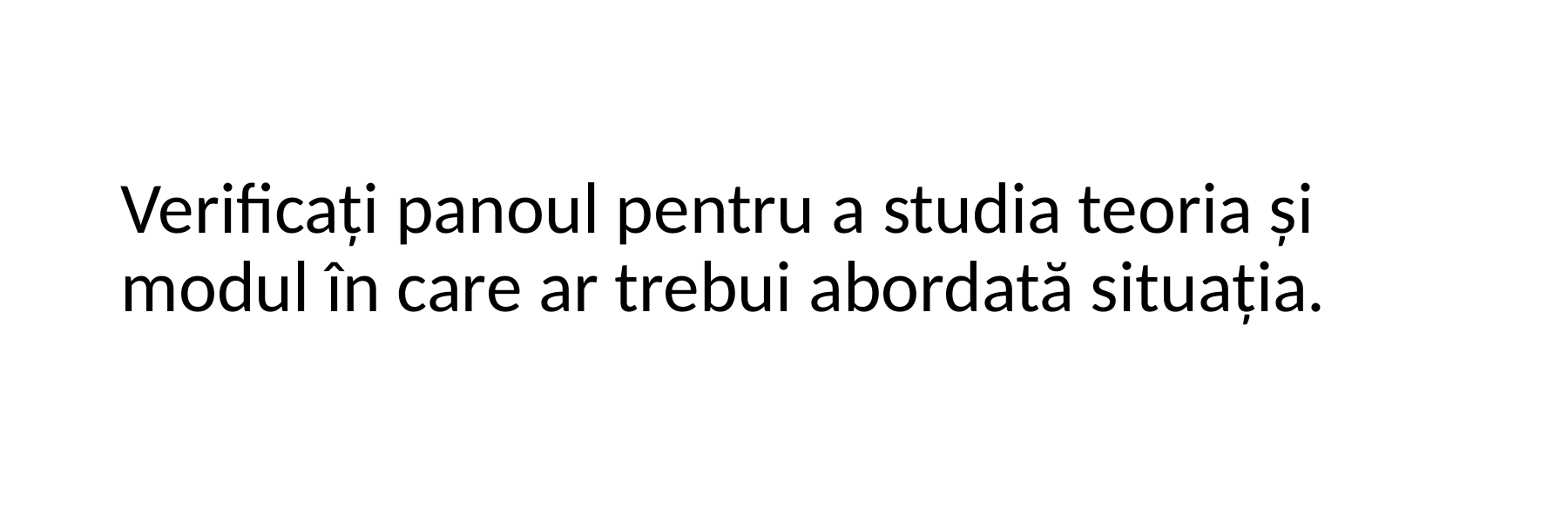

Verificați panoul pentru a studia teoria și modul în care ar trebui abordată situația.